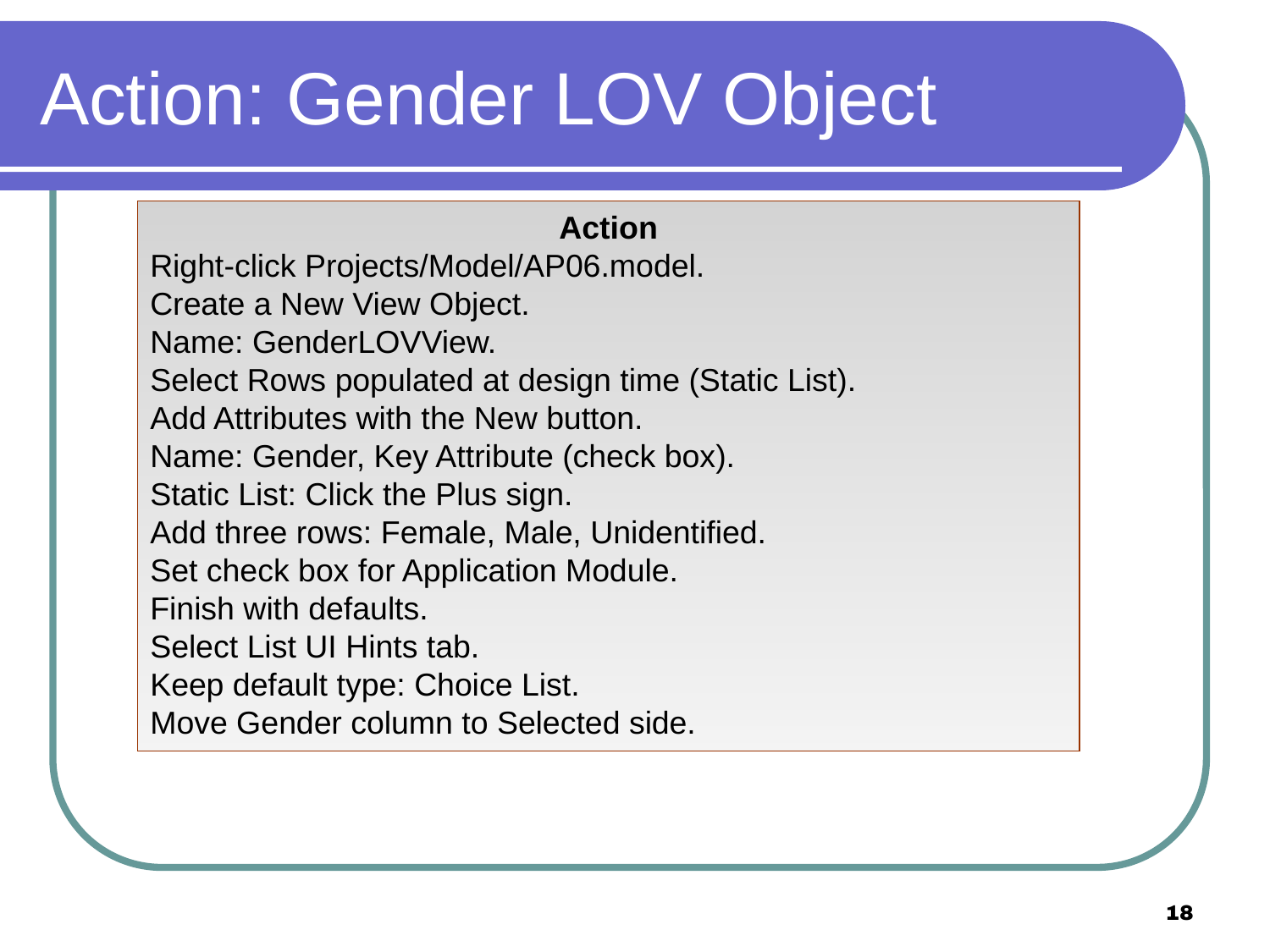

# Action: Gender LOV Object
Action
Right-click Projects/Model/AP06.model.
Create a New View Object.
Name: GenderLOVView.
Select Rows populated at design time (Static List).
Add Attributes with the New button.
Name: Gender, Key Attribute (check box).
Static List: Click the Plus sign.
Add three rows: Female, Male, Unidentified.
Set check box for Application Module.
Finish with defaults.
Select List UI Hints tab.
Keep default type: Choice List.
Move Gender column to Selected side.

18